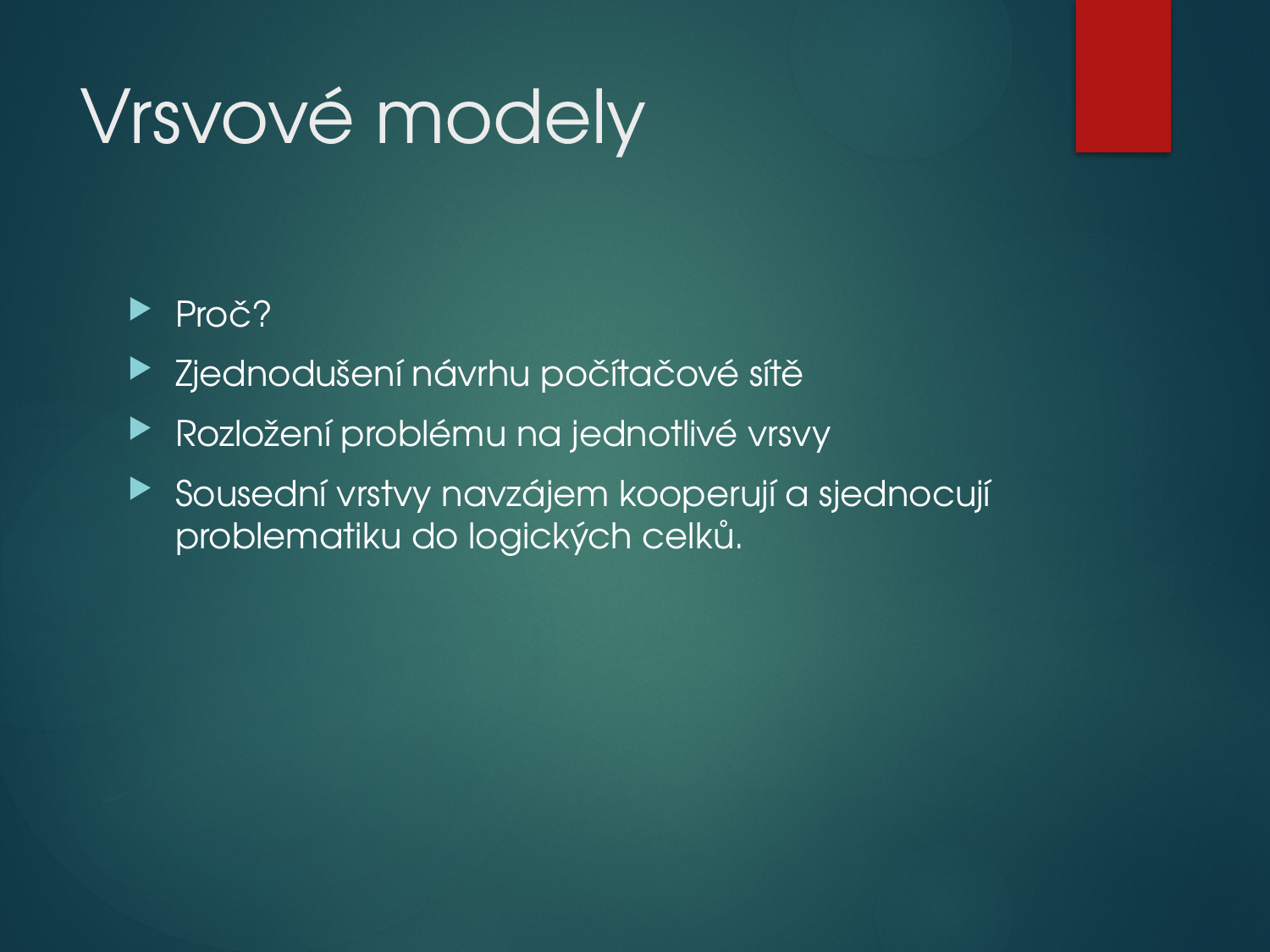

# Vrsvové modely
Proč?
Zjednodušení návrhu počítačové sítě
Rozložení problému na jednotlivé vrsvy
Sousední vrstvy navzájem kooperují a sjednocují problematiku do logických celků.